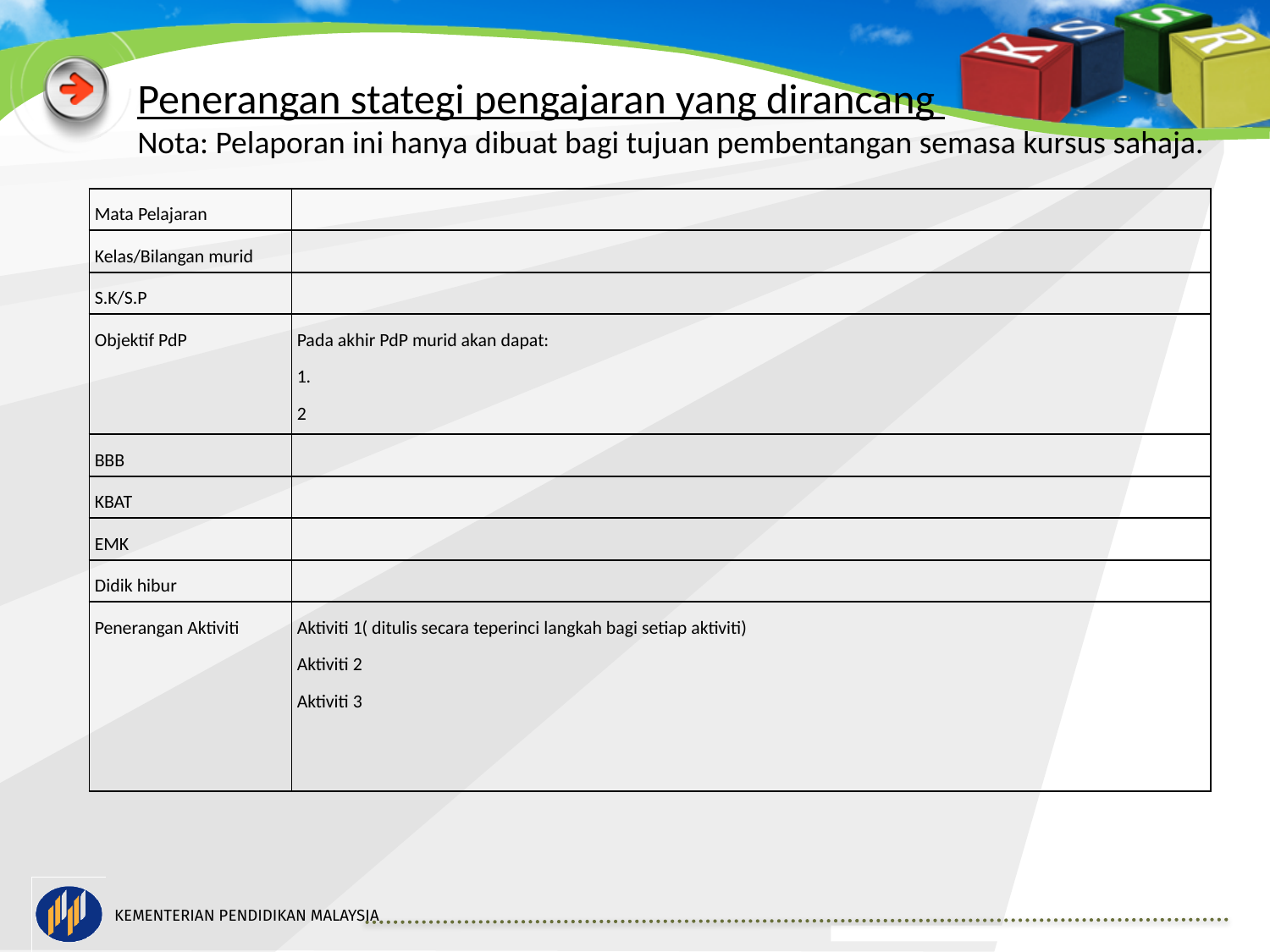

Penerangan stategi pengajaran yang dirancang
Nota: Pelaporan ini hanya dibuat bagi tujuan pembentangan semasa kursus sahaja.
| Mata Pelajaran |  |
| --- | --- |
| Kelas/Bilangan murid |  |
| S.K/S.P |  |
| Objektif PdP | Pada akhir PdP murid akan dapat: 1. 2 |
| BBB |  |
| KBAT |  |
| EMK |  |
| Didik hibur |  |
| Penerangan Aktiviti | Aktiviti 1( ditulis secara teperinci langkah bagi setiap aktiviti) Aktiviti 2 Aktiviti 3 |